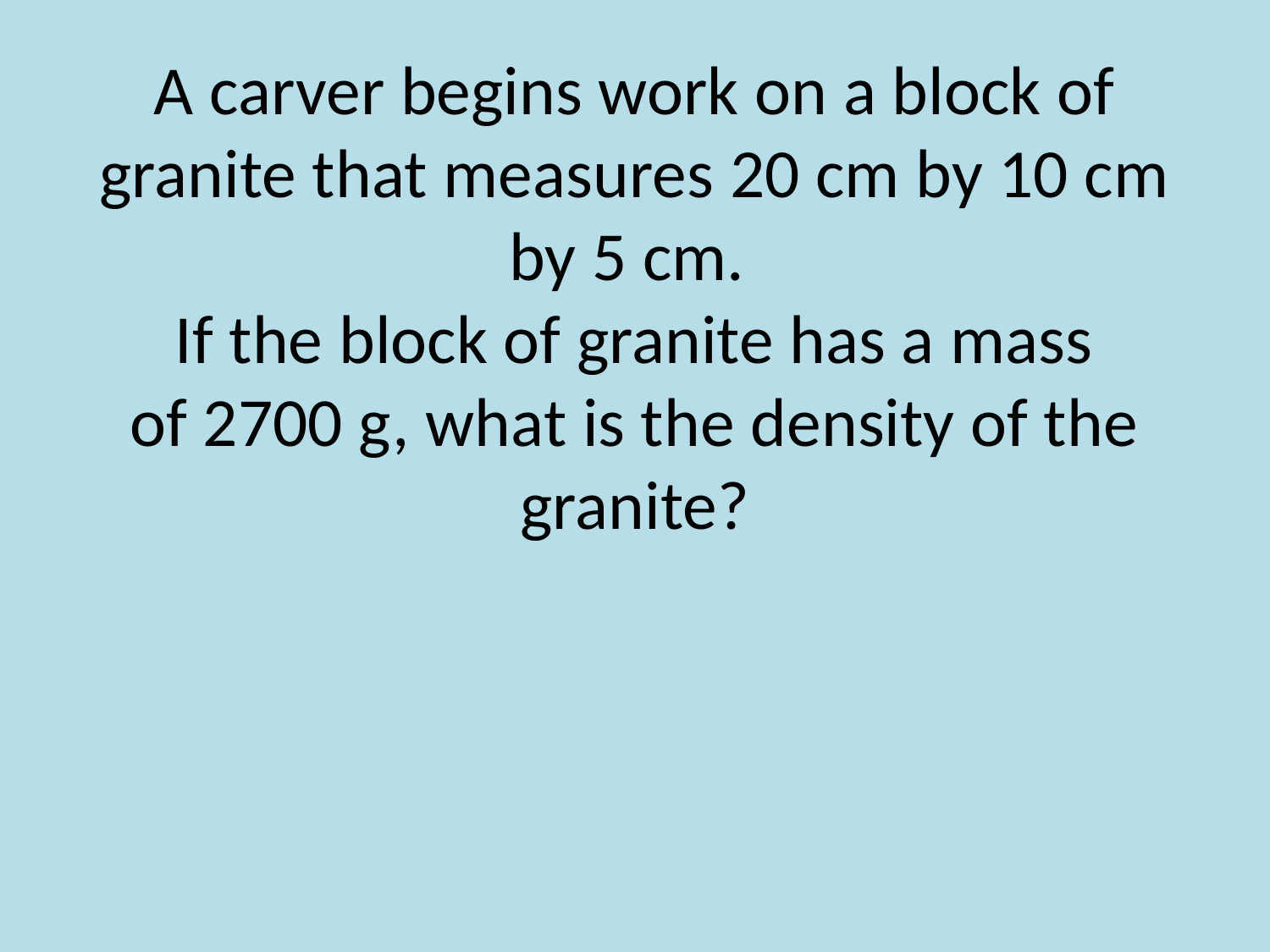

# A carver begins work on a block of granite that measures 20 cm by 10 cm by 5 cm. If the block of granite has a mass of 2700 g, what is the density of the granite?